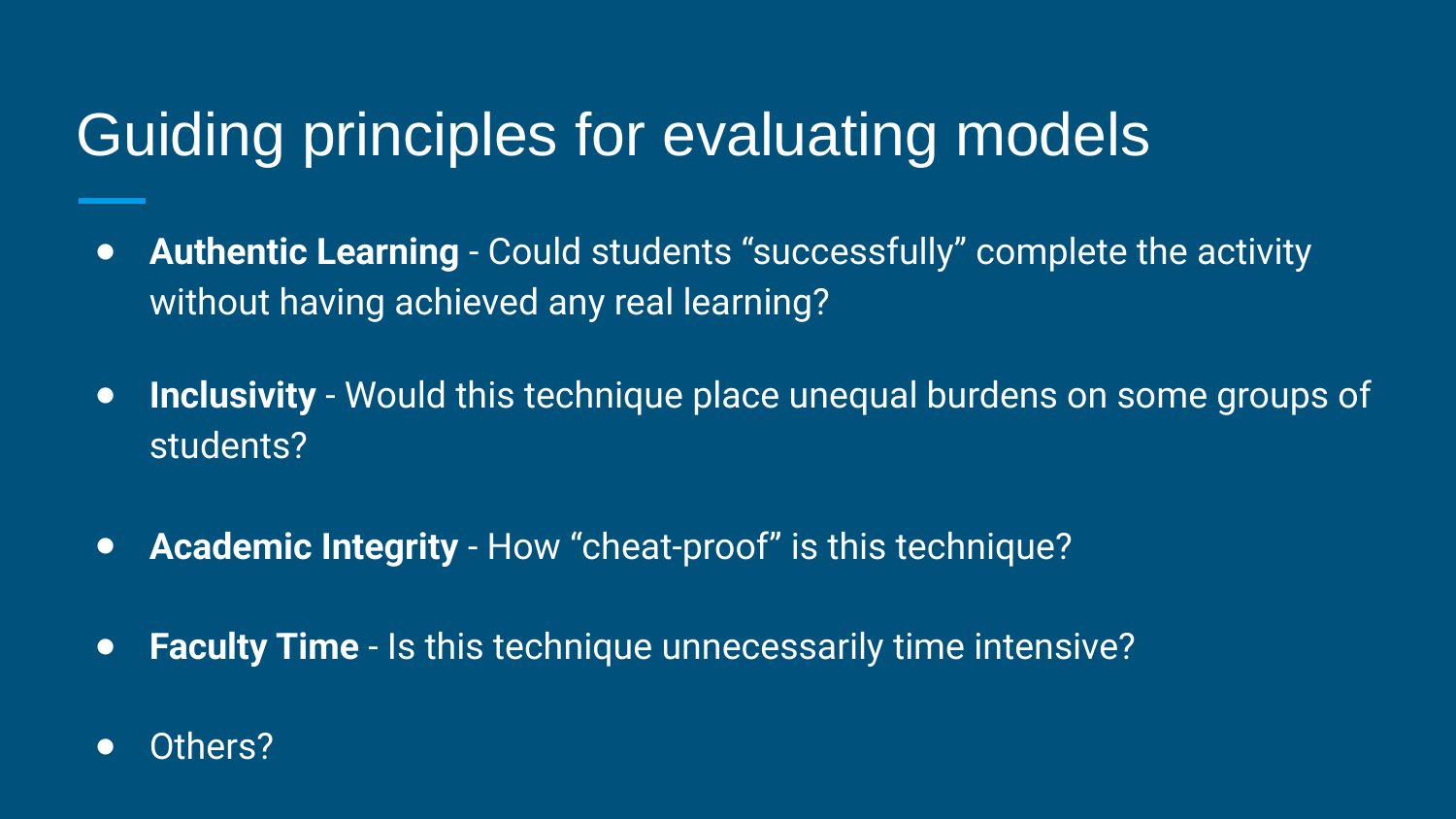

# Guiding principles for evaluating models
Authentic Learning - Could students “successfully” complete the activity without having achieved any real learning?
Inclusivity - Would this technique place unequal burdens on some groups of students?
Academic Integrity - How “cheat-proof” is this technique?
Faculty Time - Is this technique unnecessarily time intensive?
Others?